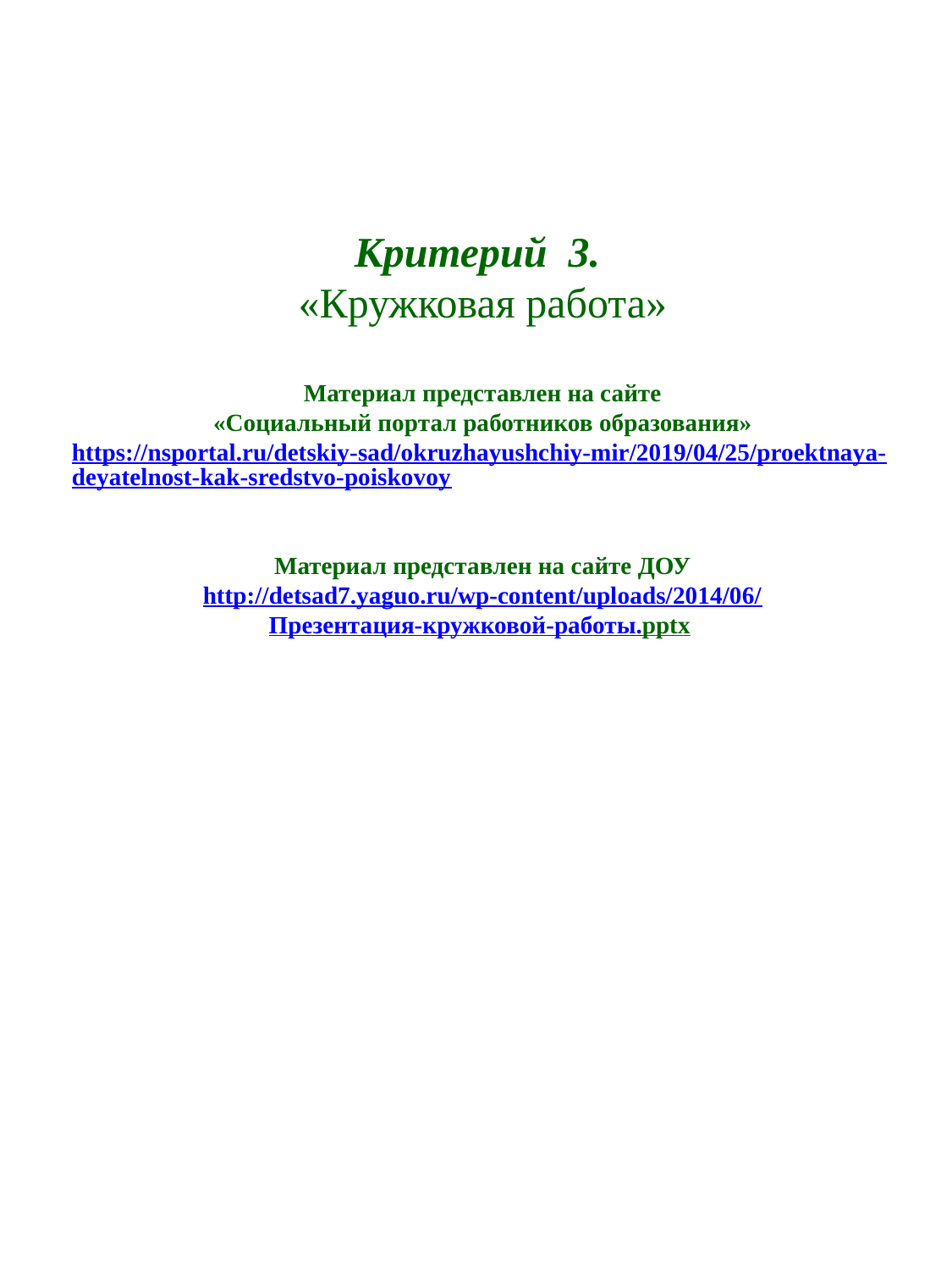

Критерий  3.
«Кружковая работа»

Материал представлен на сайте
 «Социальный портал работников образования»
https://nsportal.ru/detskiy-sad/okruzhayushchiy-mir/2019/04/25/proektnaya-deyatelnost-kak-sredstvo-poiskovoy

Материал представлен на сайте ДОУ
http://detsad7.yaguo.ru/wp-content/uploads/2014/06/Презентация-кружковой-работы.pptx